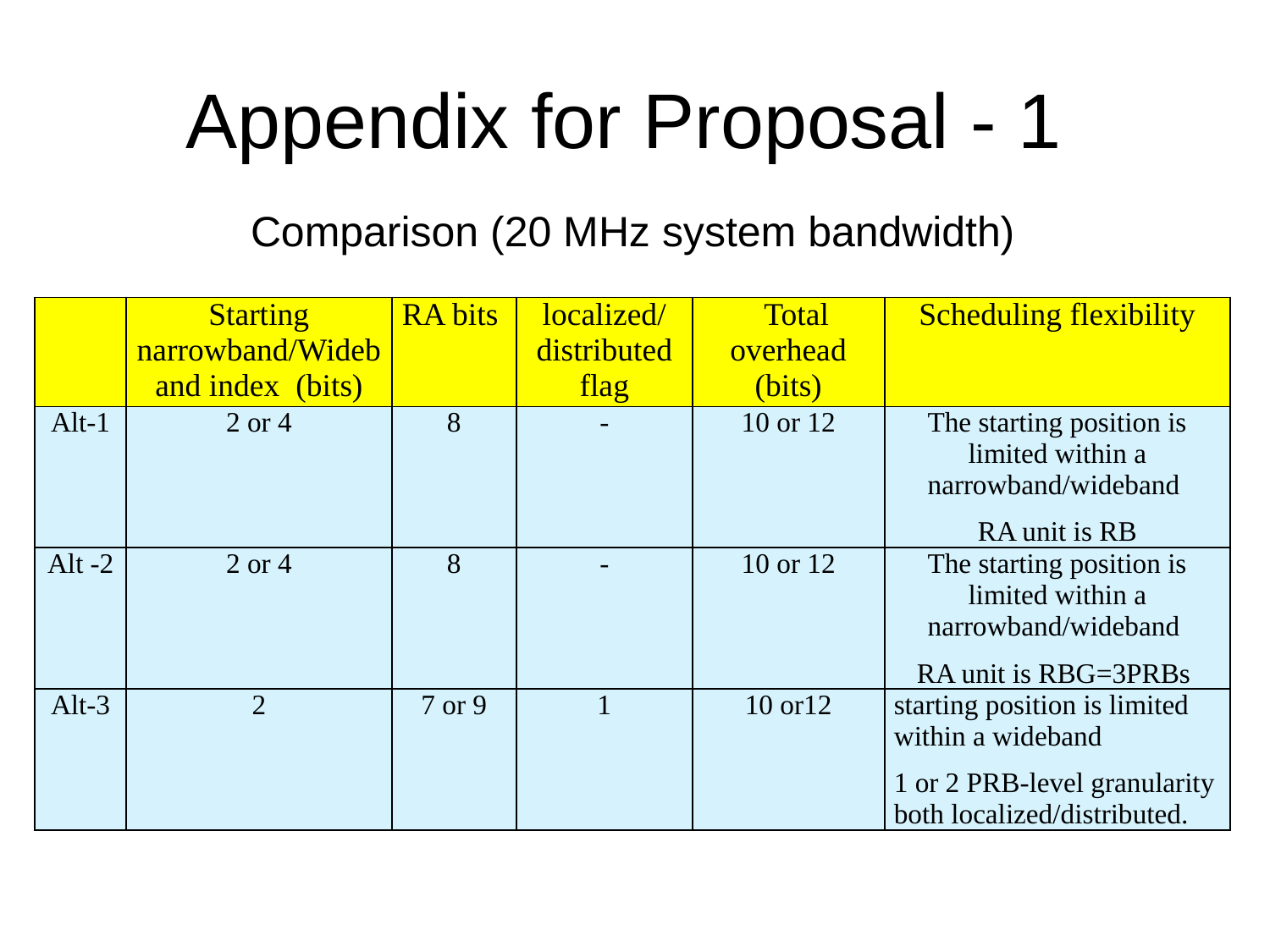

# Appendix for Proposal - 1
Comparison (20 MHz system bandwidth)
|  | Starting narrowband/Wideband index (bits) | RA bits | localized/distributed flag | Total overhead (bits) | Scheduling flexibility |
| --- | --- | --- | --- | --- | --- |
| Alt-1 | 2 or 4 | 8 | - | 10 or 12 | The starting position is limited within a narrowband/wideband RA unit is RB |
| Alt -2 | 2 or 4 | 8 | - | 10 or 12 | The starting position is limited within a narrowband/wideband RA unit is RBG=3PRBs |
| Alt-3 | 2 | 7 or 9 | 1 | 10 or12 | starting position is limited within a wideband 1 or 2 PRB-level granularity both localized/distributed. |